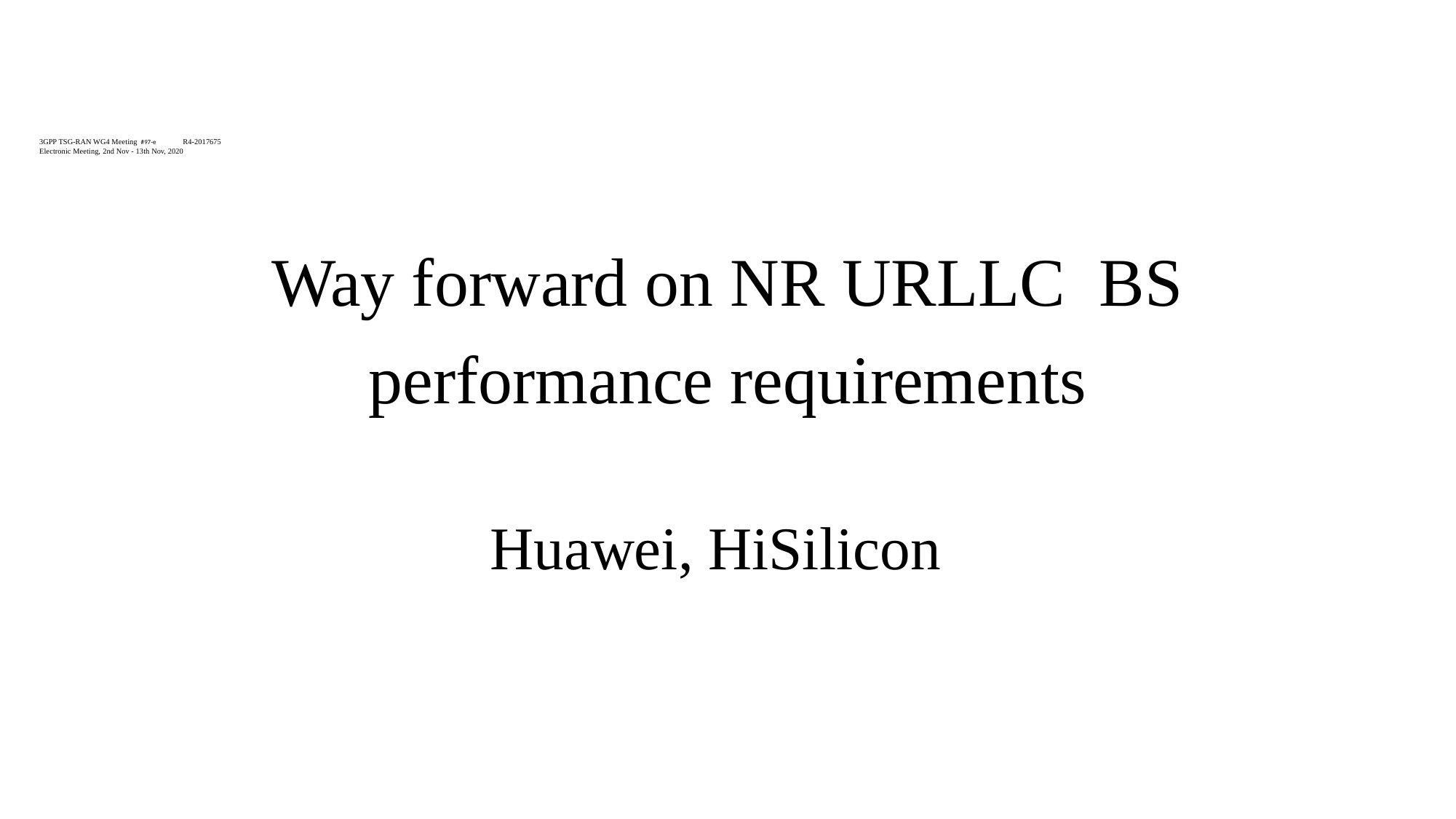

# 3GPP TSG-RAN WG4 Meeting  #97-e				             R4-2017675 Electronic Meeting, 2nd Nov - 13th Nov, 2020
Way forward on NR URLLC  BS performance requirements
Huawei, HiSilicon